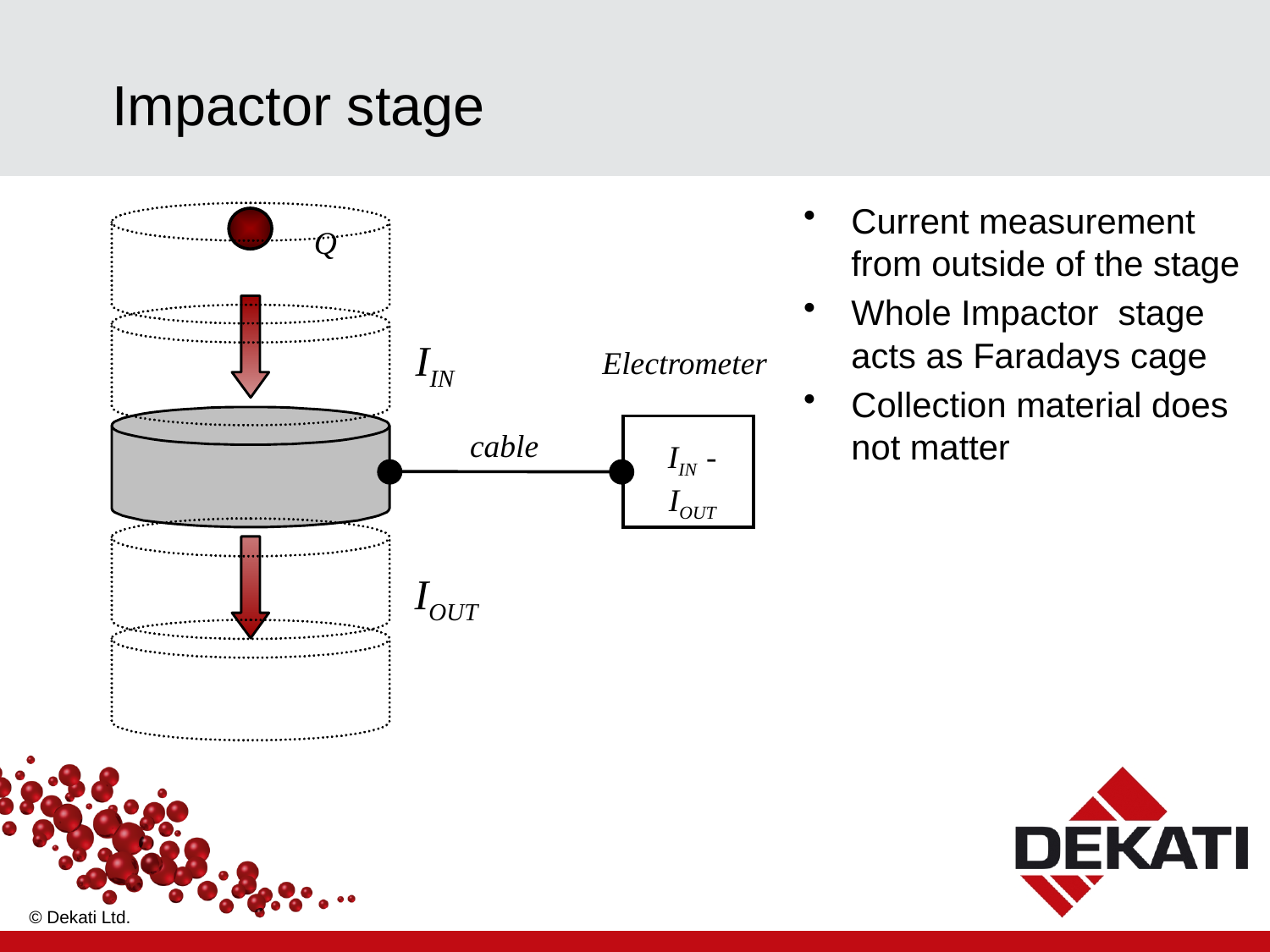

# Impactor stage
Current measurement    from outside of the stage
Whole Impactor  stage acts as Faradays cage
Collection material does not matter

Q

IIN

Electrometer

cable
IIN  -IOUT

IOUT

© Dekati Ltd.